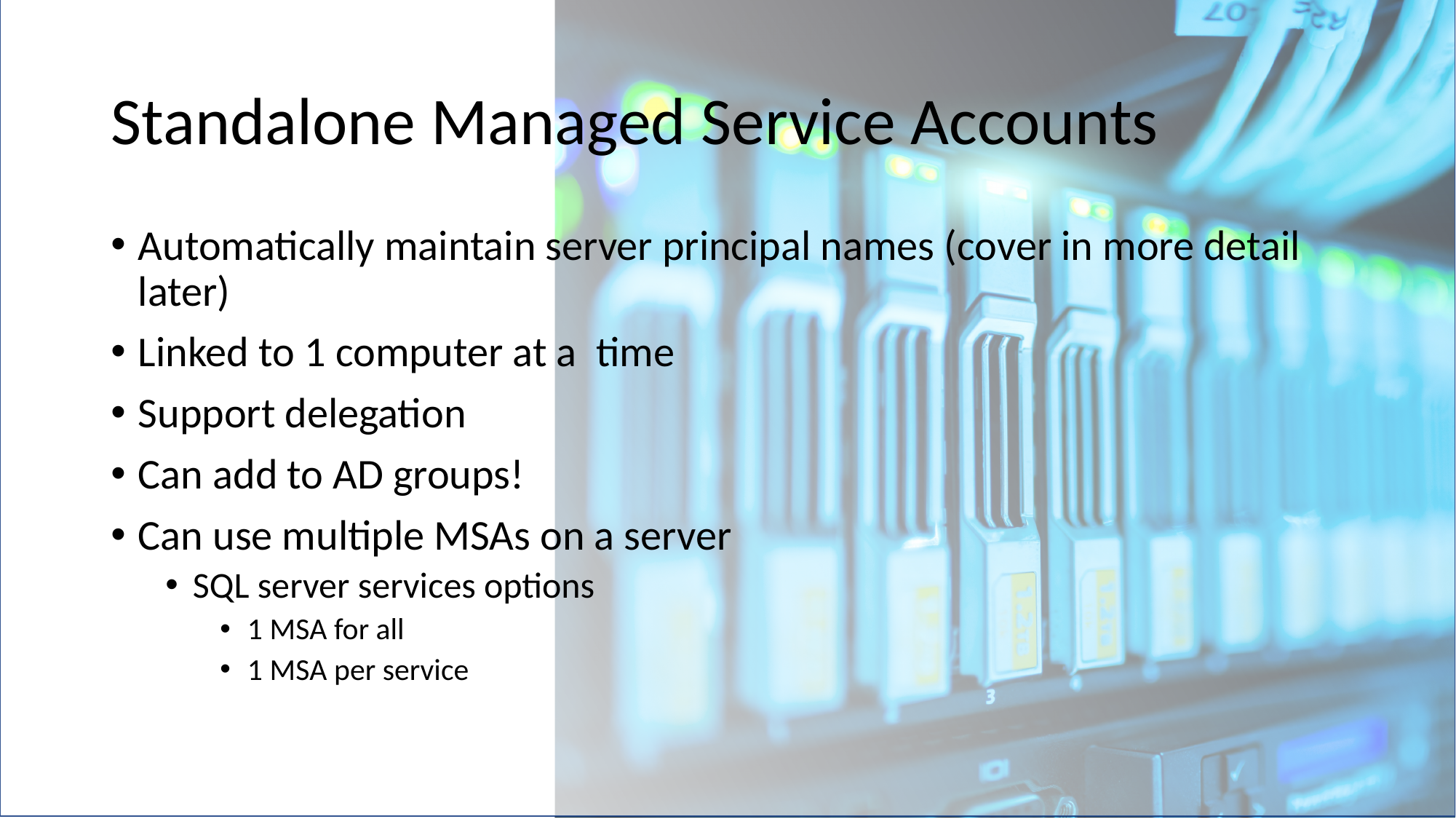

# Standalone Managed Service Accounts
Automatically maintain server principal names (cover in more detail later)
Linked to 1 computer at a  time
Support delegation
Can add to AD groups!
Can use multiple MSAs on a server
SQL server services options
1 MSA for all
1 MSA per service